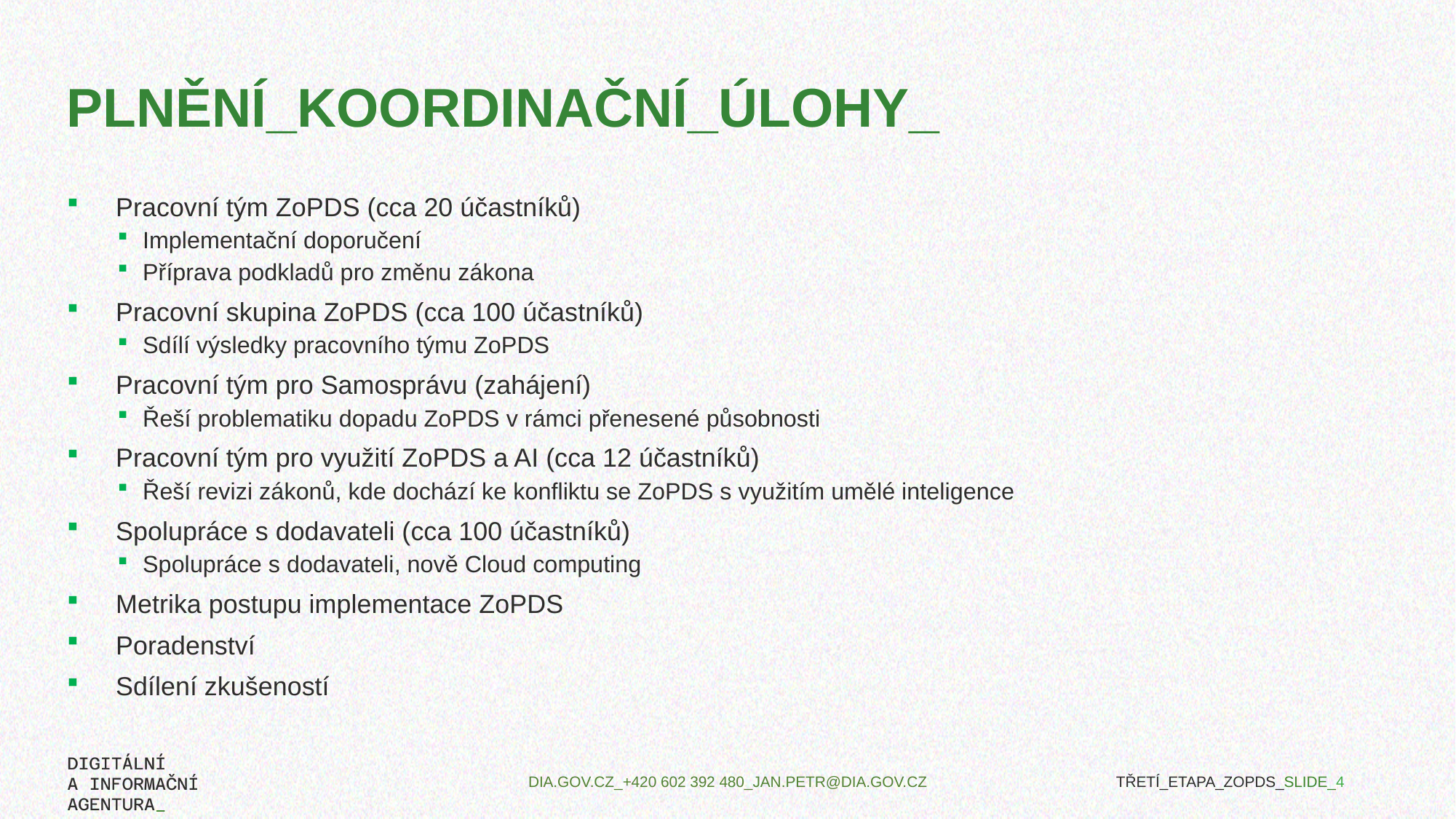

# PlnĚNÍ_koordinační_úlohY_
Pracovní tým ZoPDS (cca 20 účastníků)
Implementační doporučení
Příprava podkladů pro změnu zákona
Pracovní skupina ZoPDS (cca 100 účastníků)
Sdílí výsledky pracovního týmu ZoPDS
Pracovní tým pro Samosprávu (zahájení)
Řeší problematiku dopadu ZoPDS v rámci přenesené působnosti
Pracovní tým pro využití ZoPDS a AI (cca 12 účastníků)
Řeší revizi zákonů, kde dochází ke konfliktu se ZoPDS s využitím umělé inteligence
Spolupráce s dodavateli (cca 100 účastníků)
Spolupráce s dodavateli, nově Cloud computing
Metrika postupu implementace ZoPDS
Poradenství
Sdílení zkušeností
TŘETÍ_ETAPA_ZOPDS_SLIDE_4
DIA.GOV.CZ_+420 602 392 480_JAN.PETR@DIA.GOV.CZ